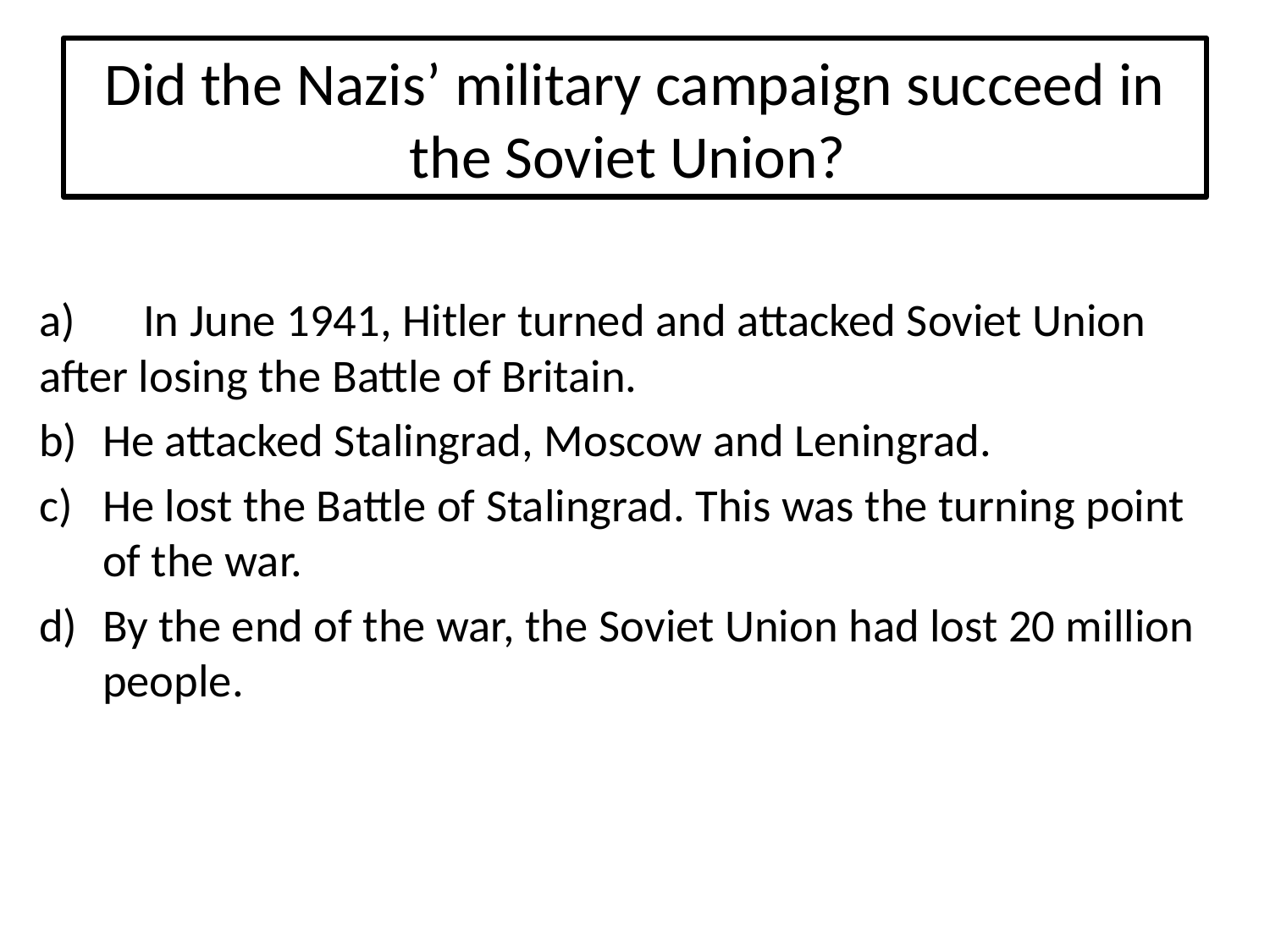

# Did the Nazis’ military campaign succeed in the Soviet Union?
a)	In June 1941, Hitler turned and attacked Soviet Union after losing the Battle of Britain.
He attacked Stalingrad, Moscow and Leningrad.
He lost the Battle of Stalingrad. This was the turning point of the war.
By the end of the war, the Soviet Union had lost 20 million people.